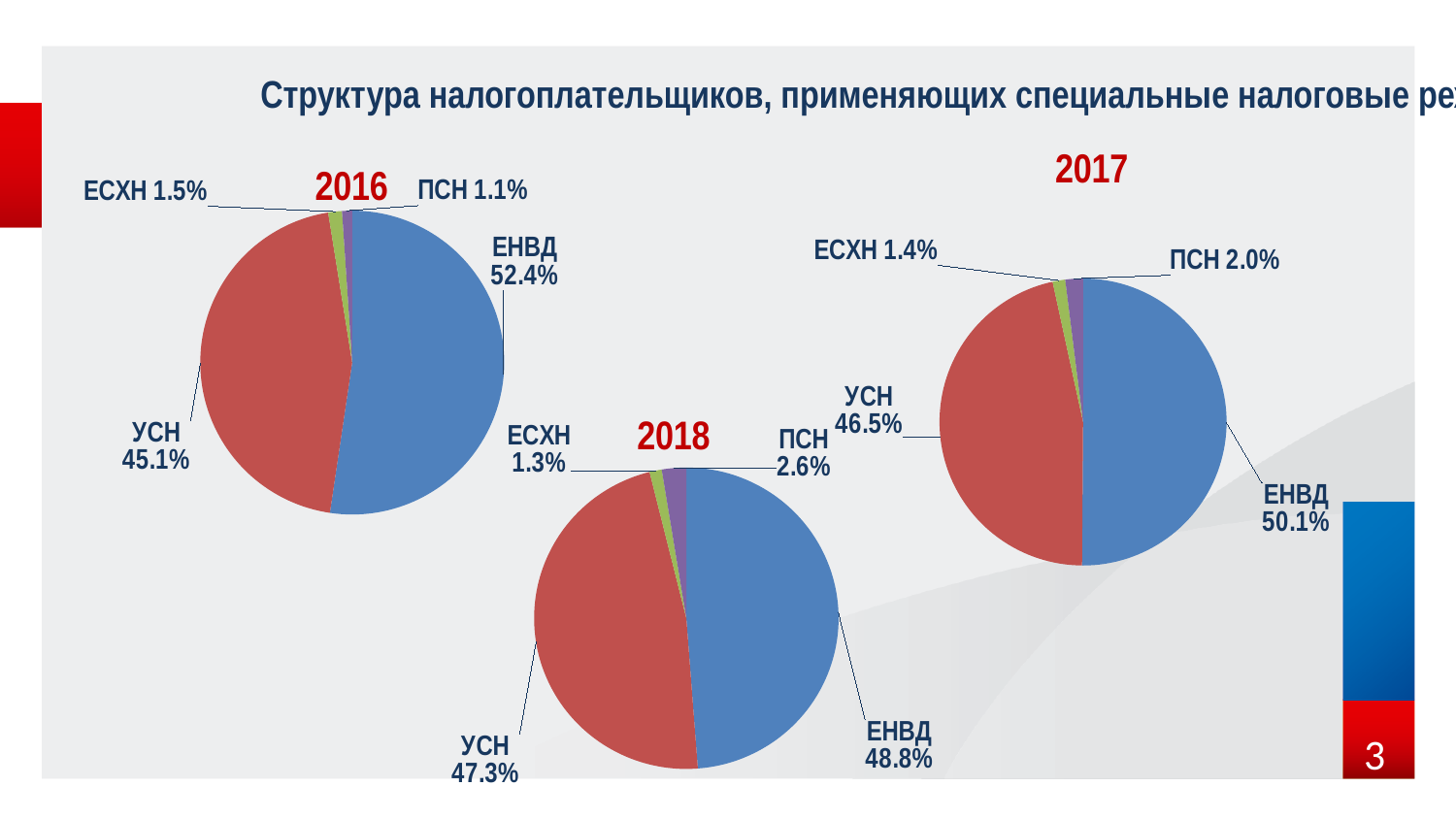

Структура налогоплательщиков, применяющих специальные налоговые режимы

### Chart:

| Category | 2017 |
|---|---|
| ЕНВД | 26690.0 |
| УСН | 24752.0 |
| ЕСХН | 758.0 |
| ПСН | 1057.0 |

### Chart:

| Category | 2016 |
|---|---|
| ЕНВД | 27603.0 |
| УСН | 23786.0 |
| ЕСХН | 771.0 |
| ПСН | 567.0 |

### Chart

| Category | 2018 |
|---|---|
| ЕНВД | 27368.0 |
| УСН | 26545.0 |
| ЕСХН | 730.0 |
| ПСН | 1452.0 |
3